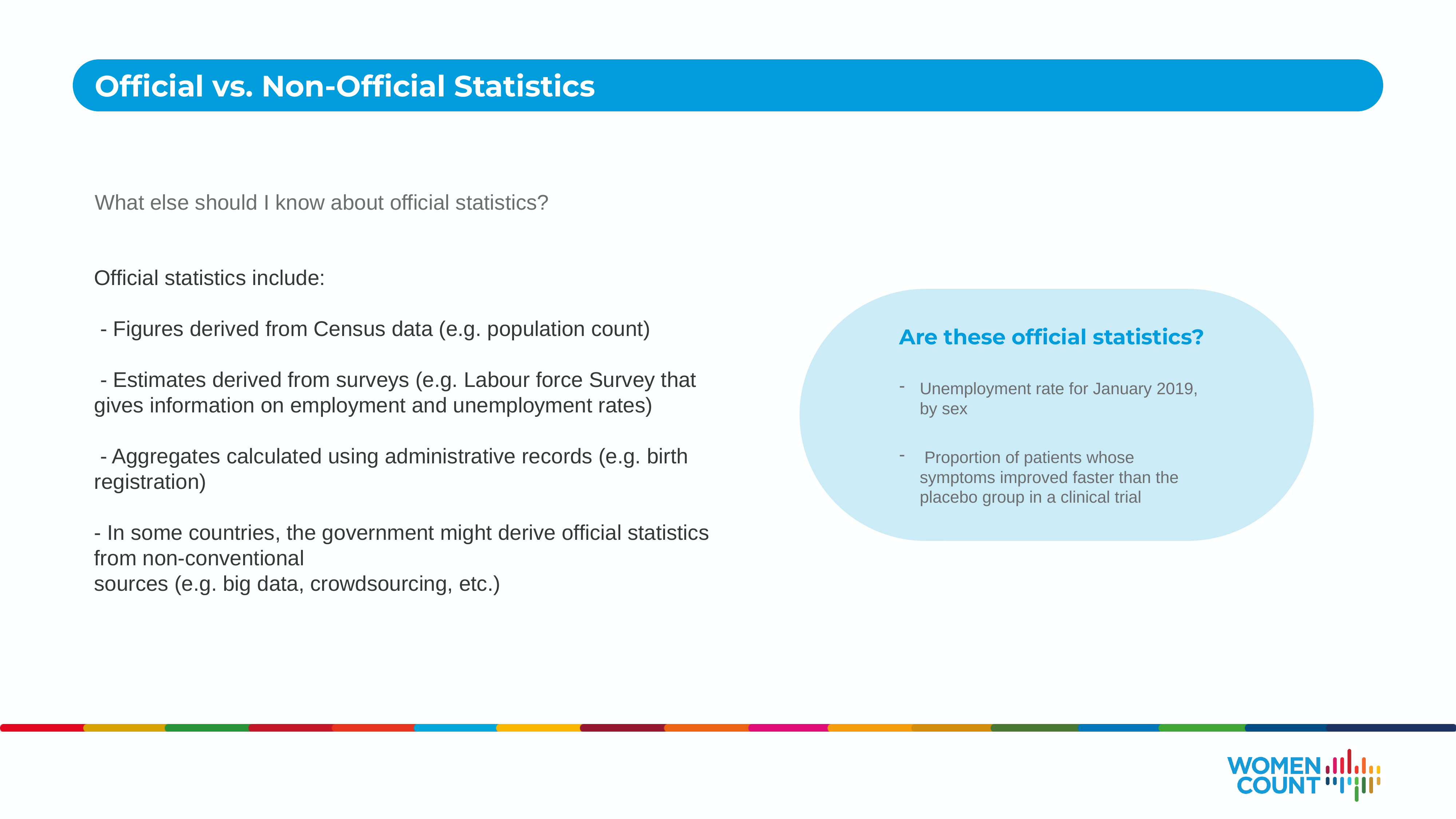

Official vs. Non-Official Statistics

What else should I know about official statistics?

Official statistics include:

 - Figures derived from Census data (e.g. population count)

 - Estimates derived from surveys (e.g. Labour force Survey that gives information on employment and unemployment rates)

 - Aggregates calculated using administrative records (e.g. birth registration)

- In some countries, the government might derive official statistics from non-conventional
sources (e.g. big data, crowdsourcing, etc.)

Are these official statistics?

Unemployment rate for January 2019, by sex

 Proportion of patients whose symptoms improved faster than the placebo group in a clinical trial